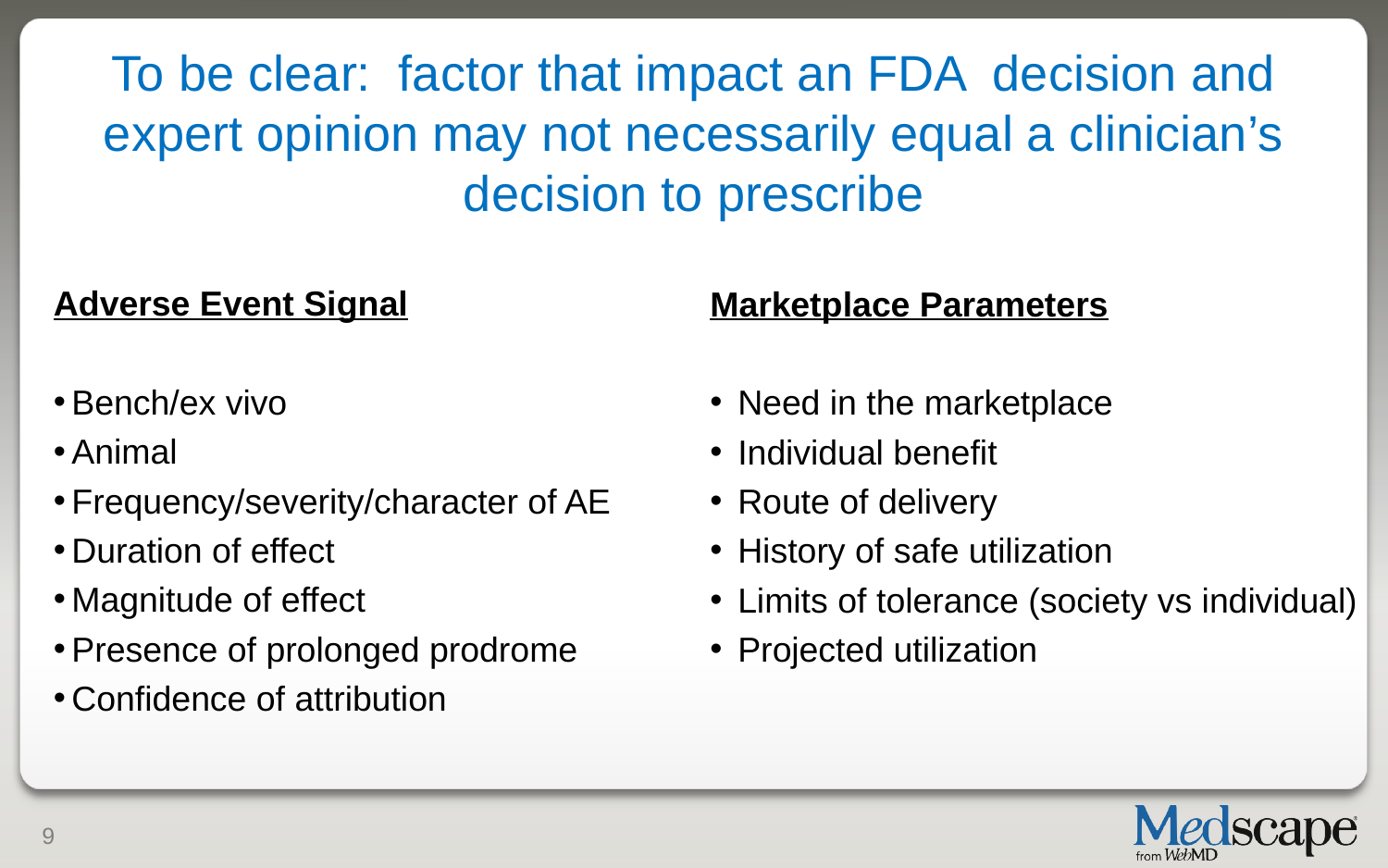

# To be clear:  factor that impact an FDA  decision and expert opinion may not necessarily equal a clinician’s decision to prescribe
Adverse Event Signal

Bench/ex vivo
Animal
Frequency/severity/character of AE
Duration of effect
Magnitude of effect
Presence of prolonged prodrome
Confidence of attribution
Marketplace Parameters

 Need in the marketplace
 Individual benefit
 Route of delivery
 History of safe utilization
 Limits of tolerance (society vs individual)
 Projected utilization